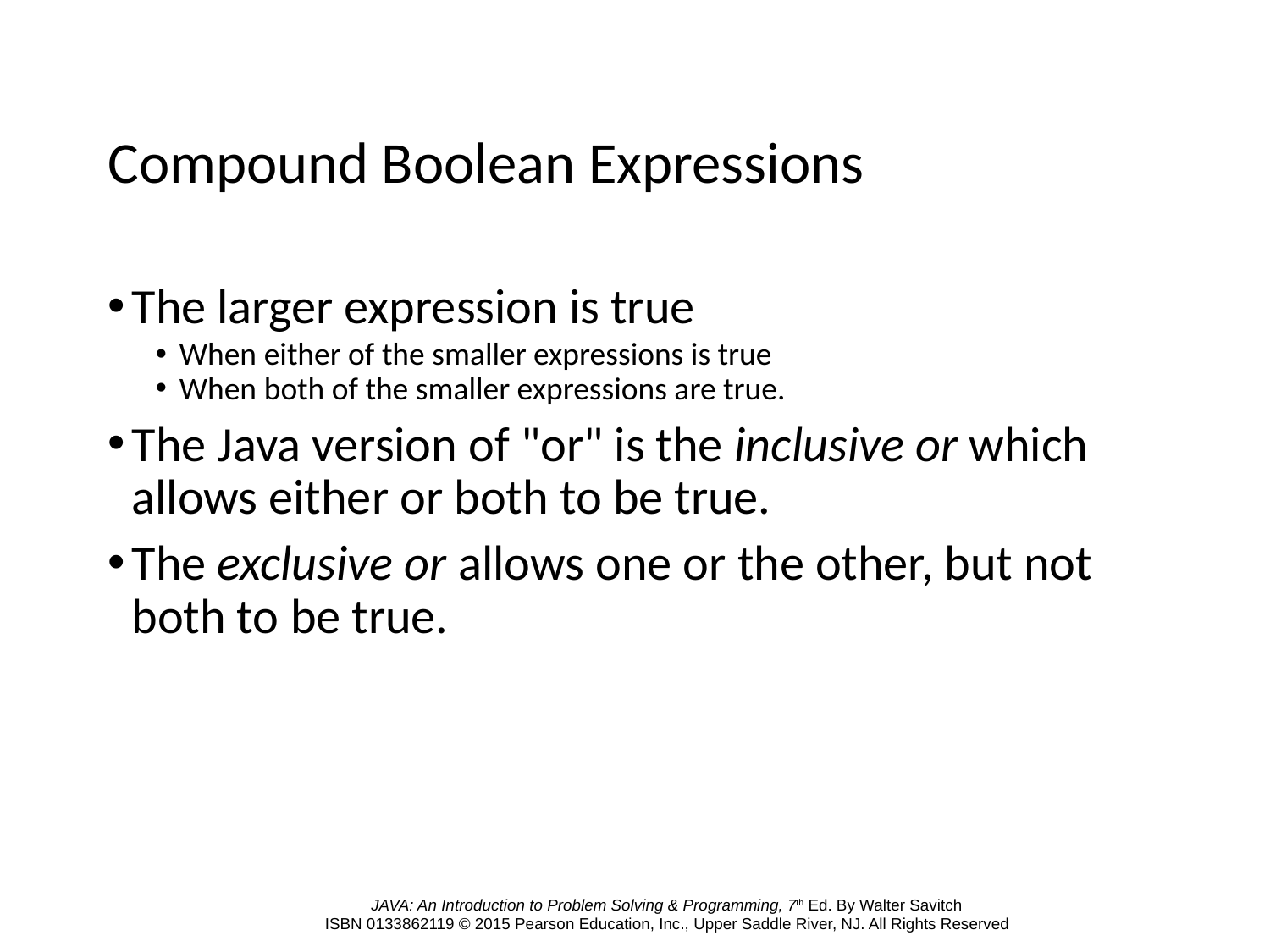

# Compound Boolean Expressions
The larger expression is true
When either of the smaller expressions is true
When both of the smaller expressions are true.
The Java version of "or" is the inclusive or which allows either or both to be true.
The exclusive or allows one or the other, but not both to be true.